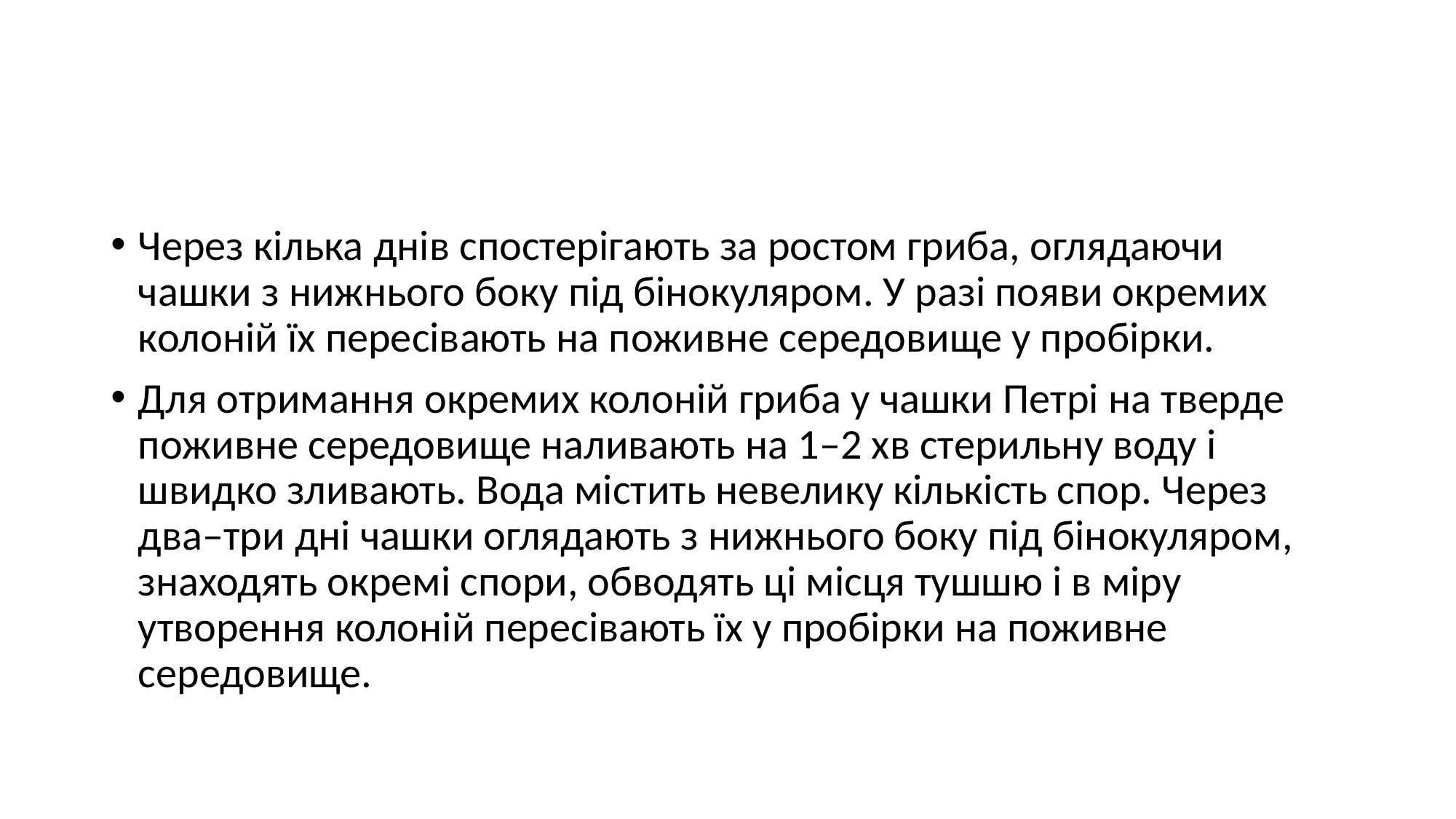

#
Через кілька днів спостерігають за ростом гриба, оглядаючи чашки з нижнього боку під бінокуляром. У разі появи окремих колоній їх пересівають на поживне середовище у пробірки.
Для отримання окремих колоній гриба у чашки Петрі на тверде поживне середовище наливають на 1–2 хв стерильну воду і швидко зливають. Вода містить невелику кількість спор. Через два–три дні чашки оглядають з нижнього боку під бінокуляром, знаходять окремі спори, обводять ці місця тушшю і в міру утворення колоній пересівають їх у пробірки на поживне середовище.